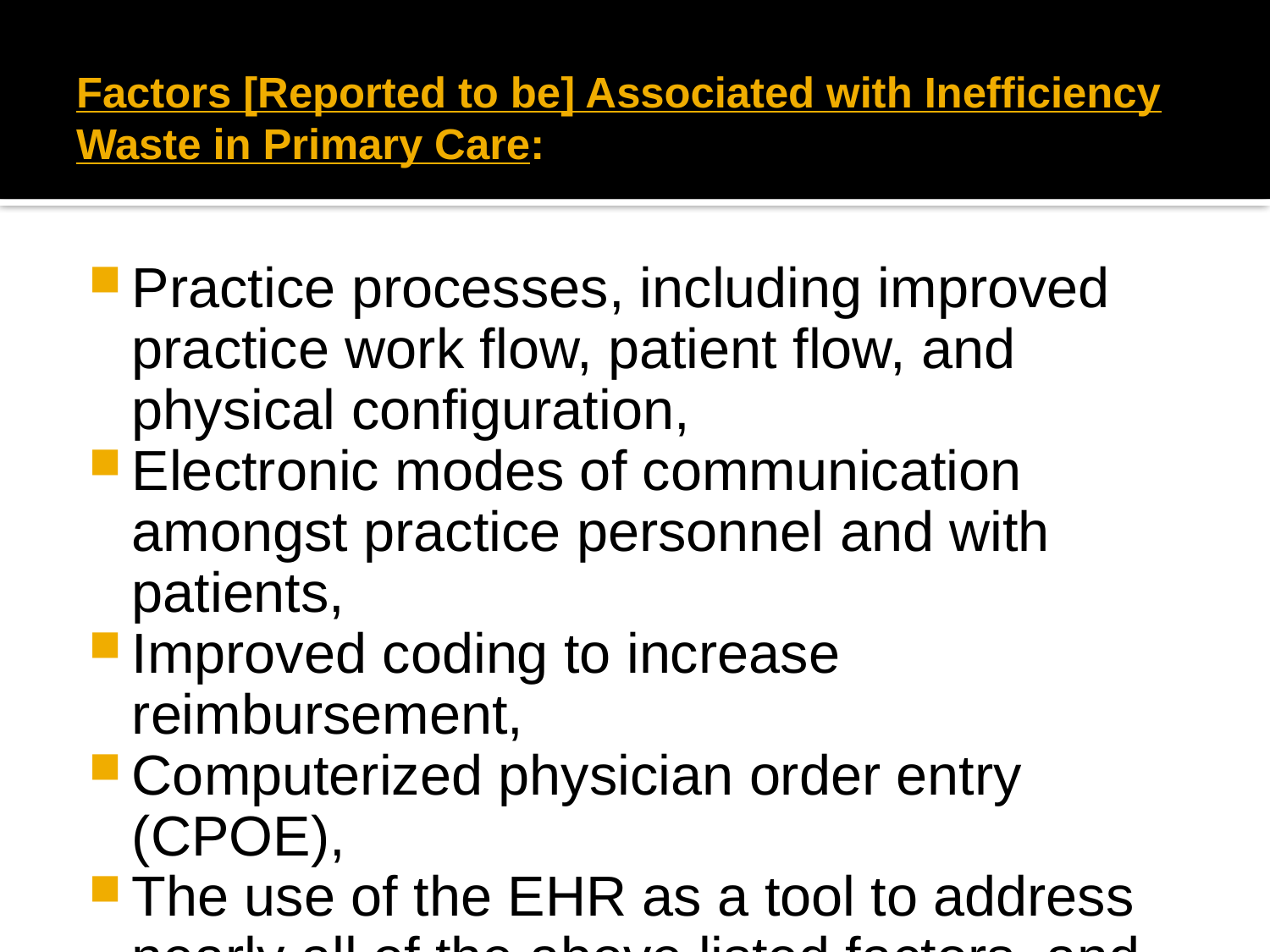

# Factors [Reported to be] Associated with Inefficiency Waste in Primary Care:
Practice processes, including improved practice work flow, patient flow, and physical configuration,
Electronic modes of communication amongst practice personnel and with patients,
Improved coding to increase reimbursement,
Computerized physician order entry (CPOE),
The use of the EHR as a tool to address nearly all of the above listed factors, and
Practice size and complexity